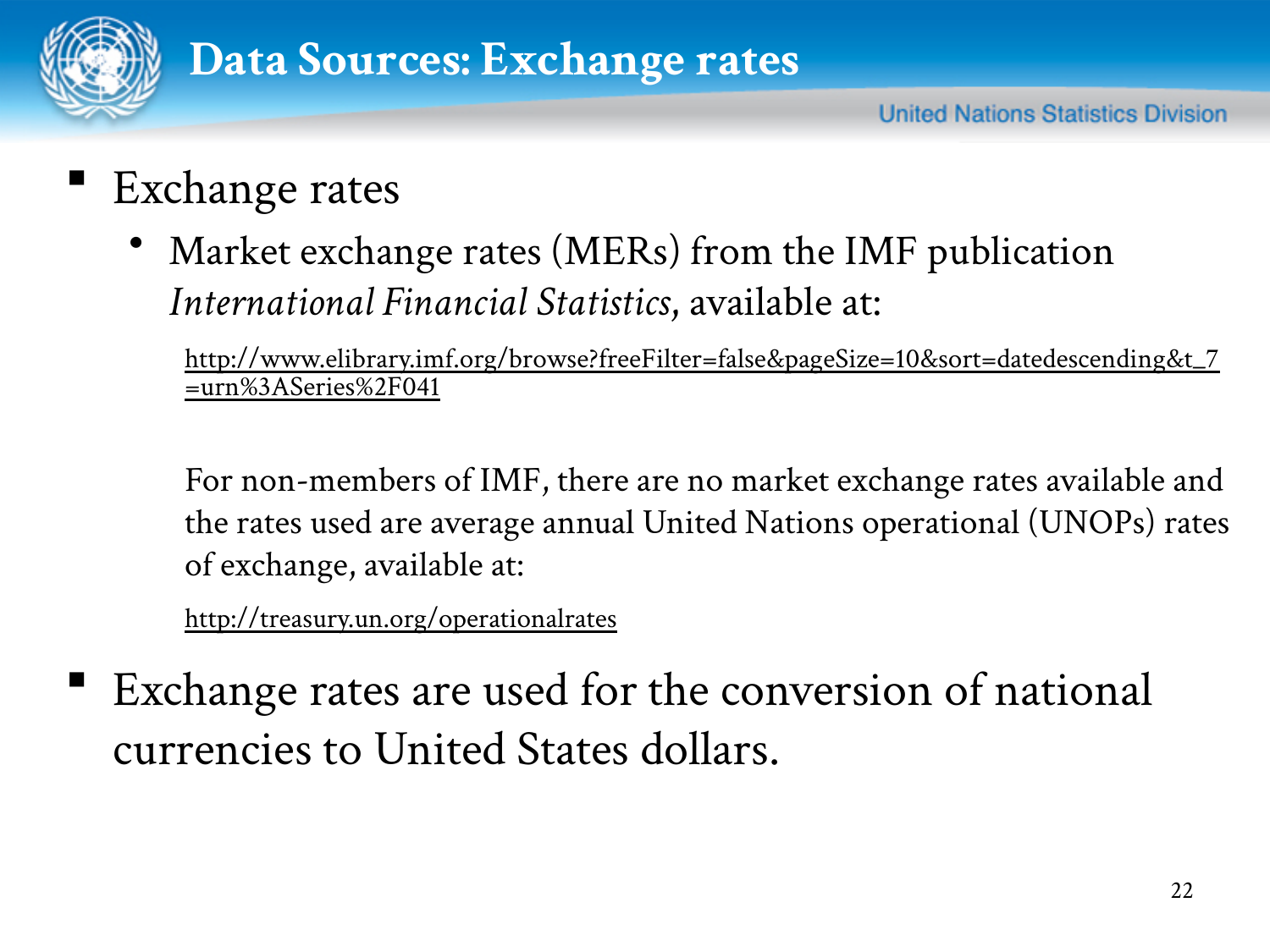

Data Sources: Exchange rates
Exchange rates
Market exchange rates (MERs) from the IMF publication International Financial Statistics, available at:
http://www.elibrary.imf.org/browse?freeFilter=false&pageSize=10&sort=datedescending&t_7=urn%3ASeries%2F041
For non-members of IMF, there are no market exchange rates available and the rates used are average annual United Nations operational (UNOPs) rates of exchange, available at:
http://treasury.un.org/operationalrates
Exchange rates are used for the conversion of national currencies to United States dollars.
22